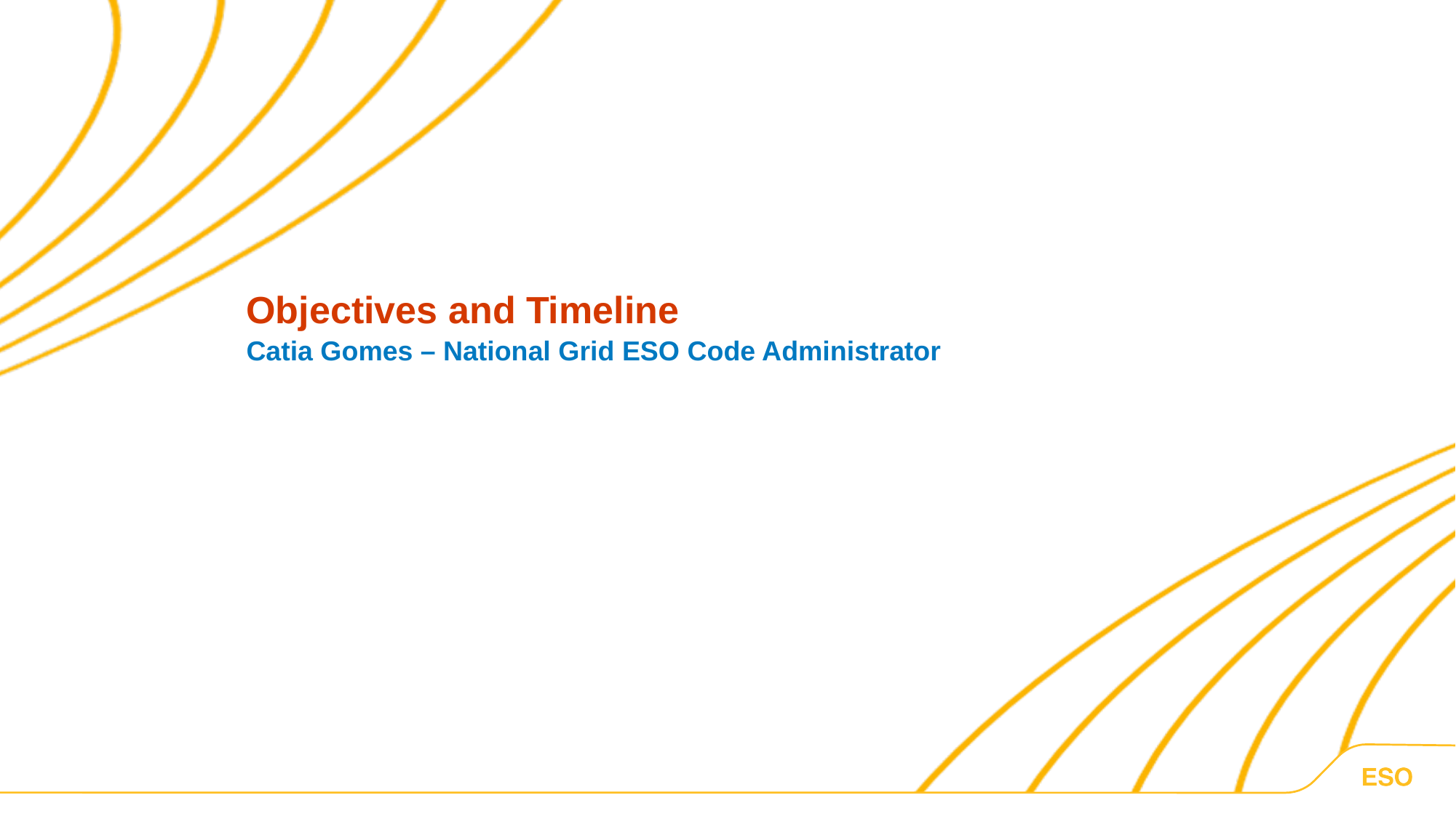

Objectives and Timeline
Catia Gomes – National Grid ESO Code Administrator